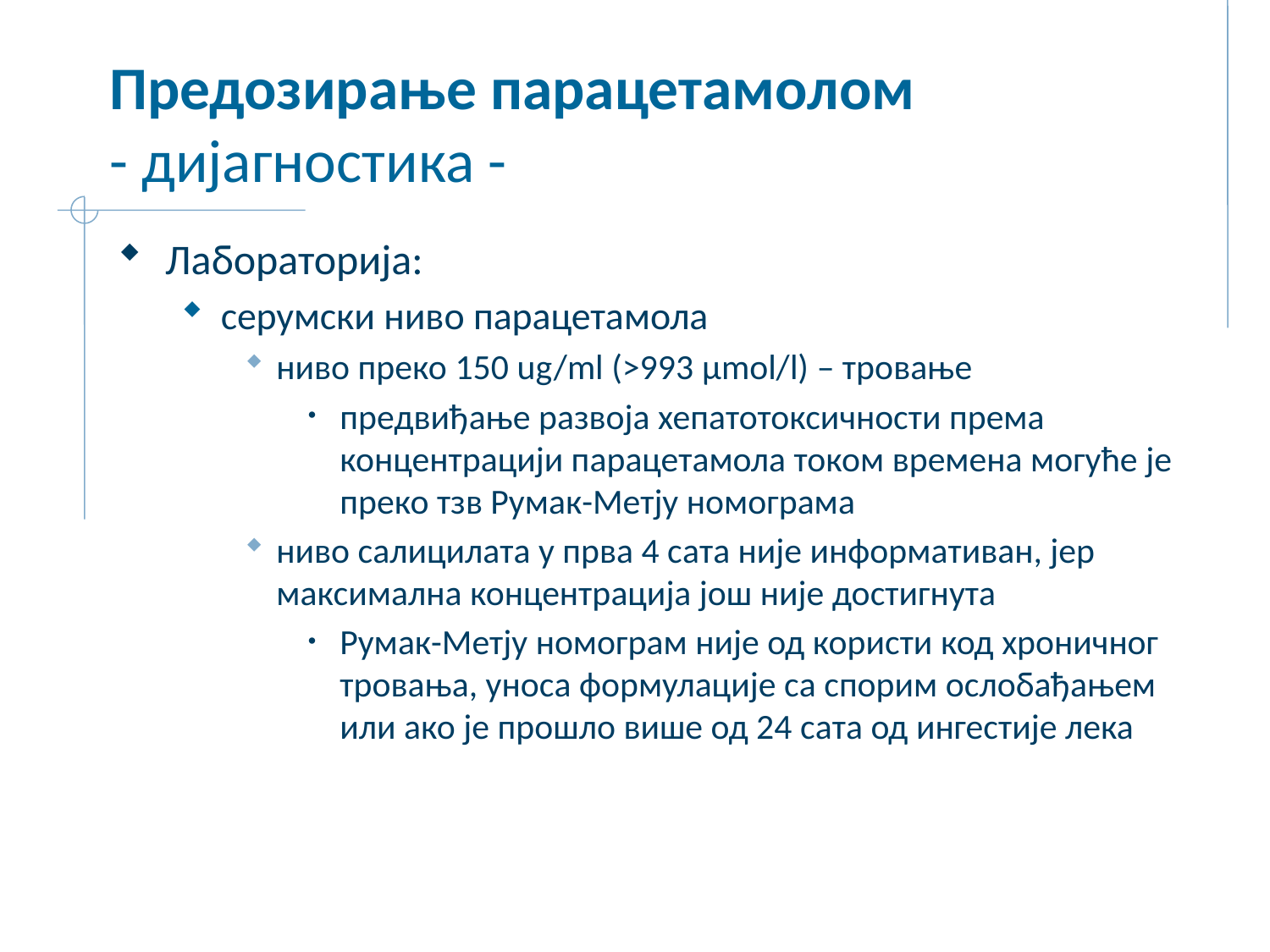

# Предозирање парацетамолом - дијагностика -
Лабораторија:
серумски ниво парацетамола
ниво преко 150 ug/ml (>993 μmol/l) – тровање
предвиђање развоја хепатотоксичности према концентрацији парацетамола током времена могуће је преко тзв Румак-Метју номограма
ниво салицилата у прва 4 сата није информативан, јер максимална концентрација још није достигнута
Румак-Метју номограм није од користи код хроничног  тровања, уноса формулације са спорим ослобађањем или ако је прошло више од 24 сата од ингестије лека